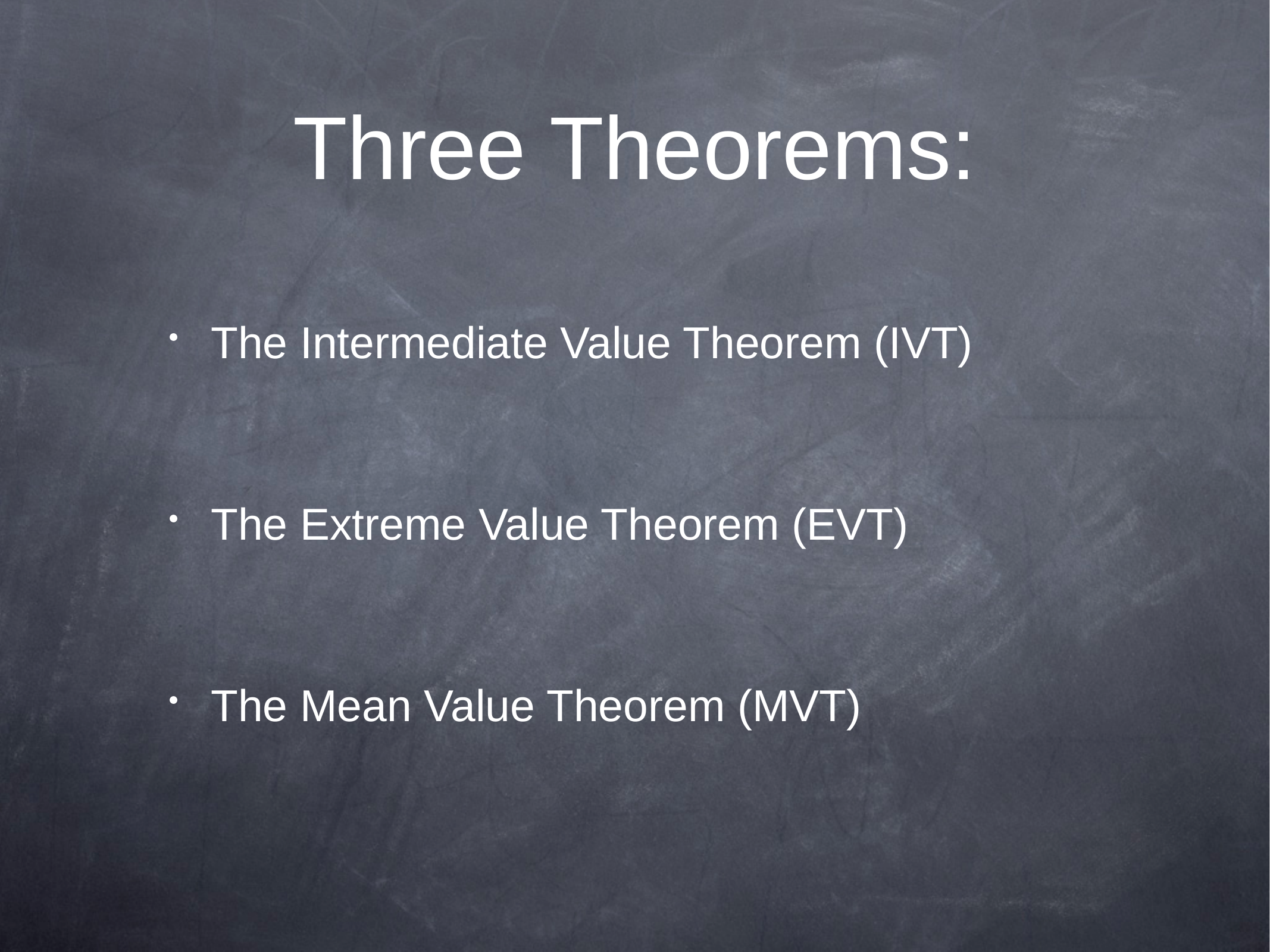

# Three Theorems:
The Intermediate Value Theorem (IVT)

The Extreme Value Theorem (EVT)

The Mean Value Theorem (MVT)